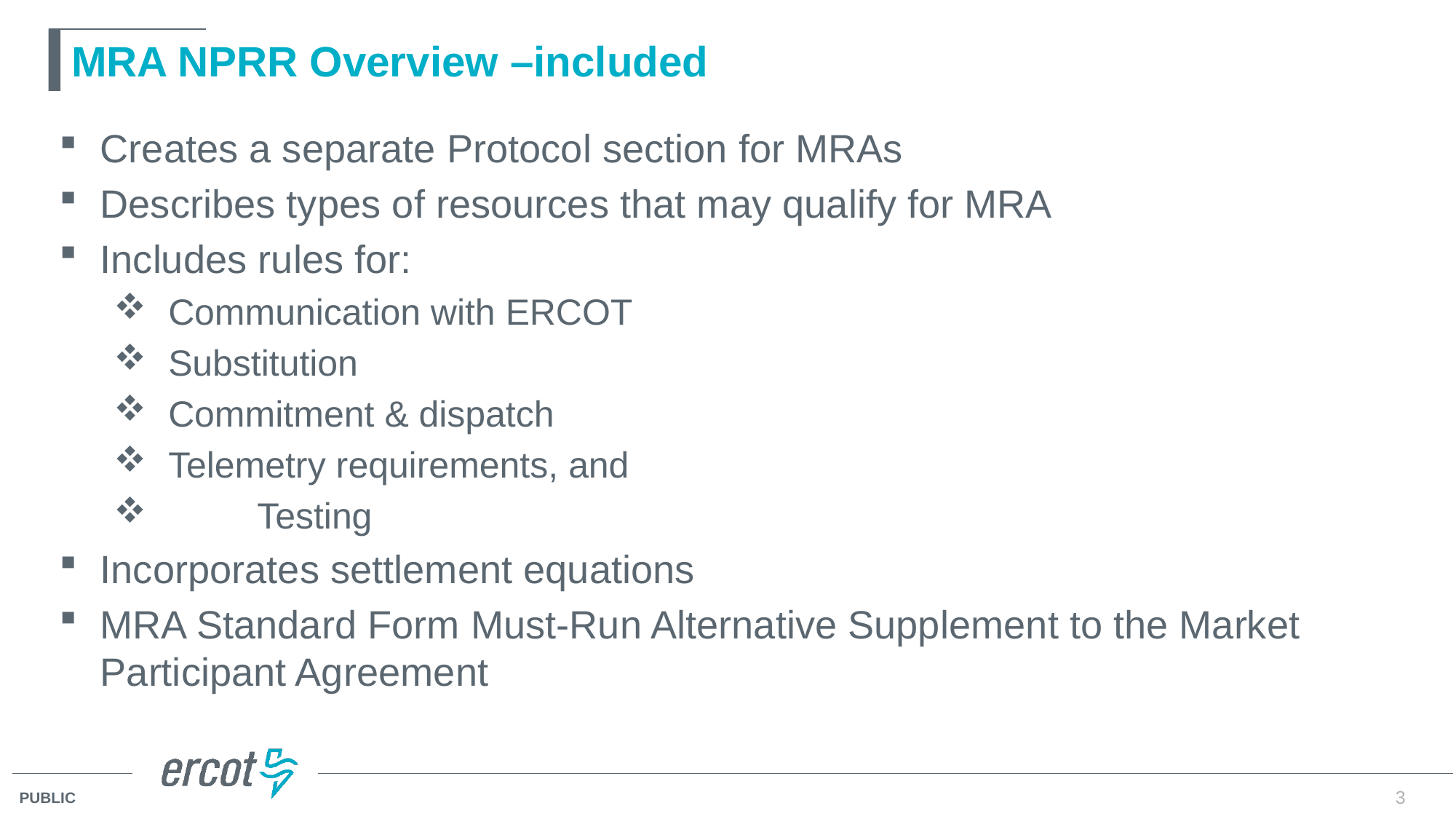

# MRA NPRR Overview –included
Creates a separate Protocol section for MRAs
Describes types of resources that may qualify for MRA
Includes rules for:
  Communication with ERCOT
  Substitution
  Commitment & dispatch
  Telemetry requirements, and
 	Testing
Incorporates settlement equations
MRA Standard Form Must-Run Alternative Supplement to the Market Participant Agreement

3